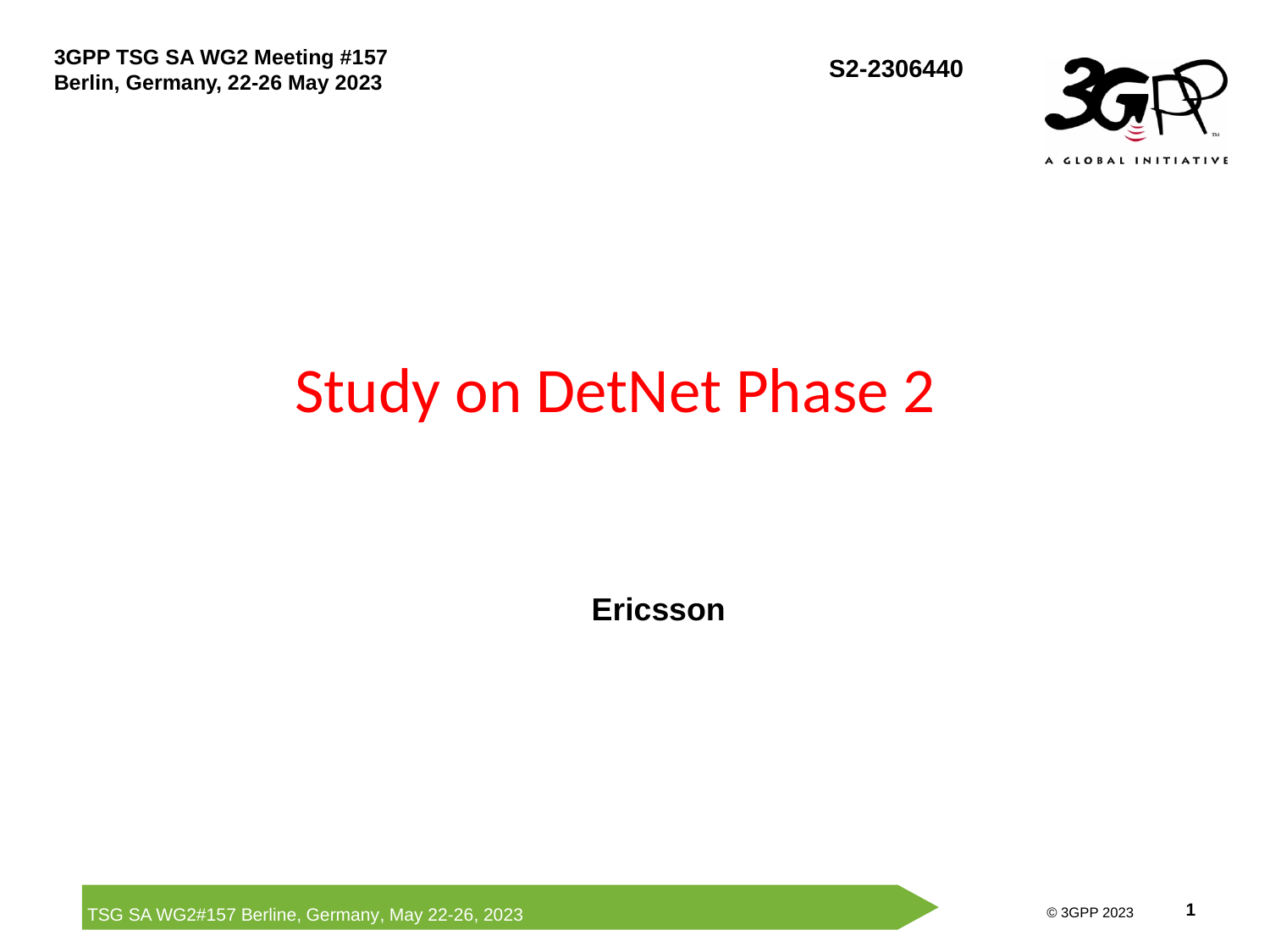

# Study on DetNet Phase 2
Ericsson